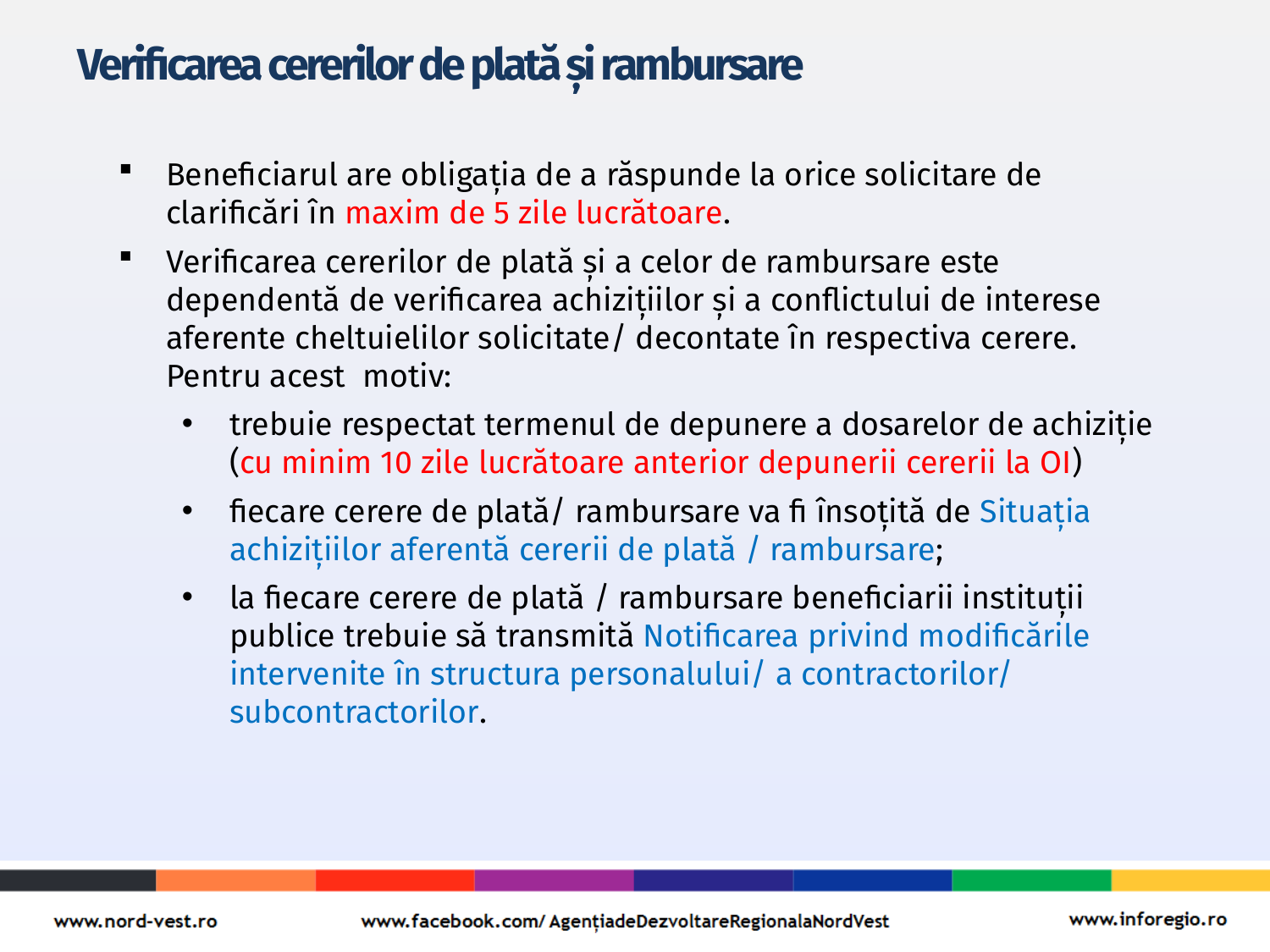

# Verificarea cererilor de plată și rambursare
Beneficiarul are obligația de a răspunde la orice solicitare de clarificări în maxim de 5 zile lucrătoare.
Verificarea cererilor de plată și a celor de rambursare este dependentă de verificarea achizițiilor și a conflictului de interese aferente cheltuielilor solicitate/ decontate în respectiva cerere. Pentru acest  motiv:
trebuie respectat termenul de depunere a dosarelor de achiziție (cu minim 10 zile lucrătoare anterior depunerii cererii la OI)
fiecare cerere de plată/ rambursare va fi însoțită de Situația achizițiilor aferentă cererii de plată / rambursare;
la fiecare cerere de plată / rambursare beneficiarii instituții publice trebuie să transmită Notificarea privind modificările intervenite în structura personalului/ a contractorilor/ subcontractorilor.